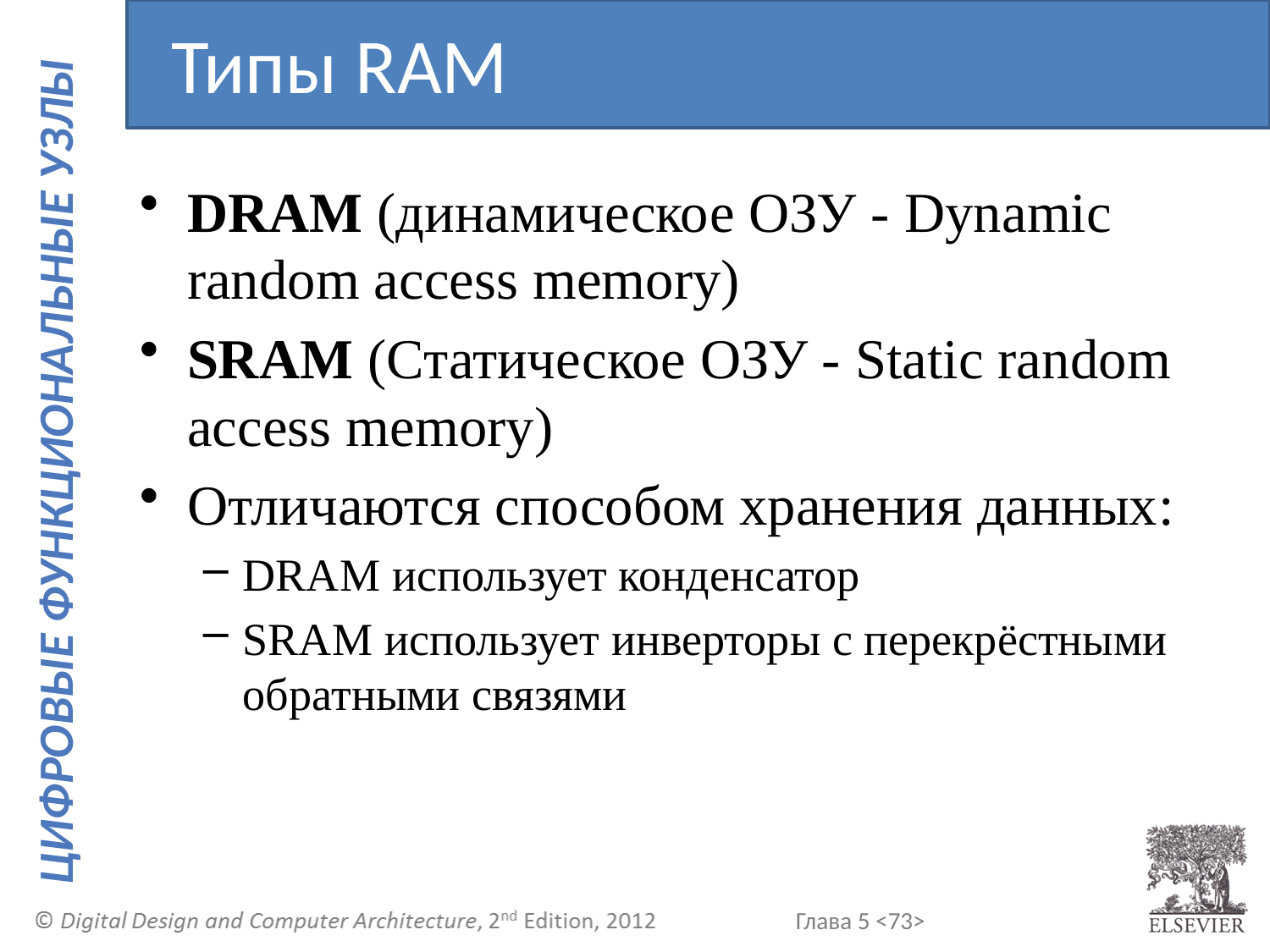

Типы RAM

DRAM (динамическое ОЗУ - Dynamic random access memory)
SRAM (Статическое ОЗУ - Static random access memory)
Отличаются способом хранения данных:
DRAM использует конденсатор
SRAM использует инверторы с перекрёстными обратными связями